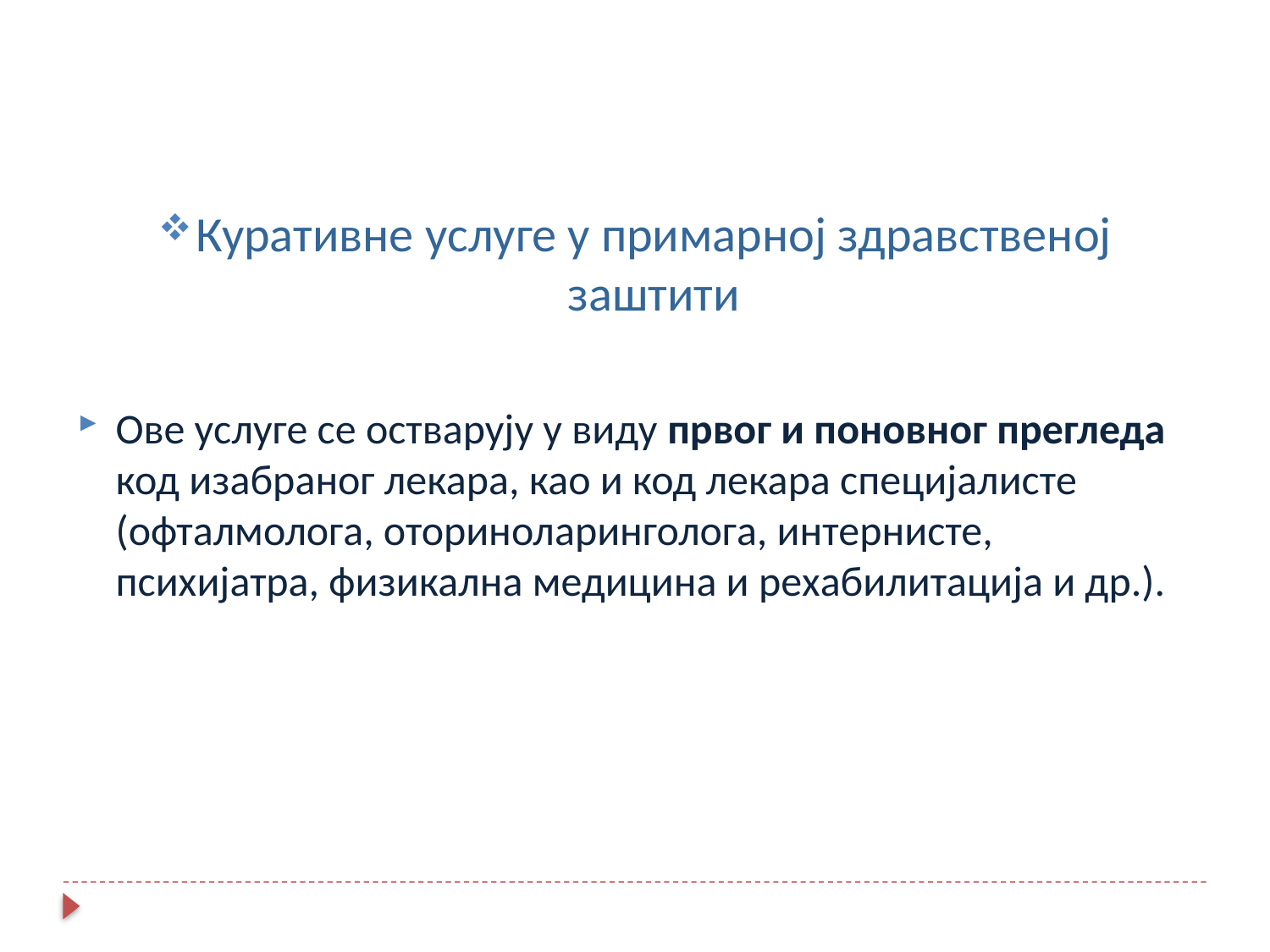

Куративне услуге у примарној здравственој заштити

Ове услуге се остварују у виду првог и поновног прегледа код изабраног лекара, као и код лекара специјалисте (офталмолога, оториноларинголога, интернисте, психијатра, физикална медицина и рехабилитација и др.).